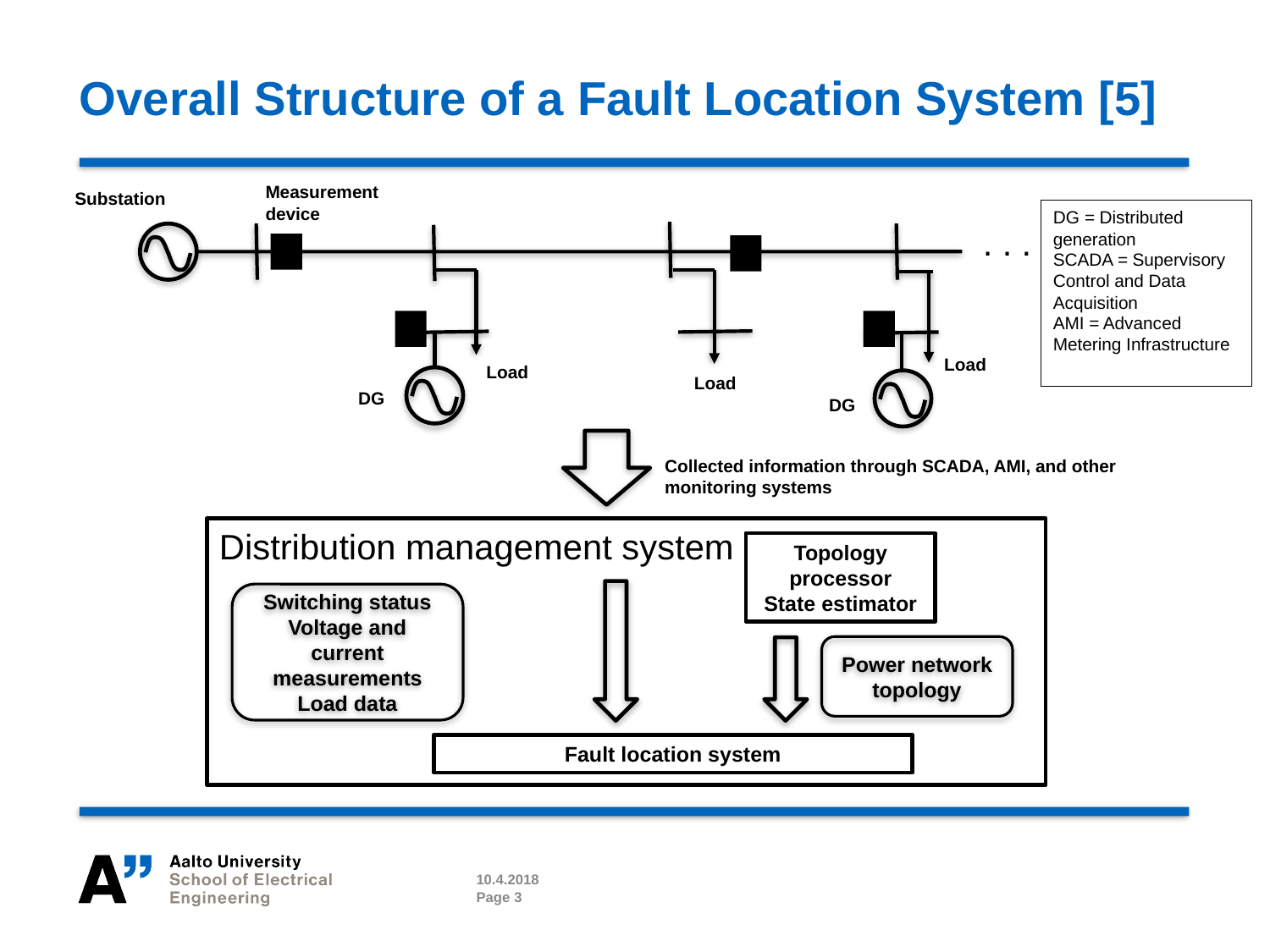

# Overall Structure of a Fault Location System [5]
Measurement
device
Substation
DG = Distributed generation
SCADA = Supervisory Control and Data Acquisition
AMI = Advanced Metering Infrastructure

. . .

Load
Load
Load

DG
DG

Collected information through SCADA, AMI, and other monitoring systems

Distribution management system

Topology processor
State estimator

Switching status
Voltage and current measurements
Load data
Power network topology

Fault location system

10.4.2018
Page 3